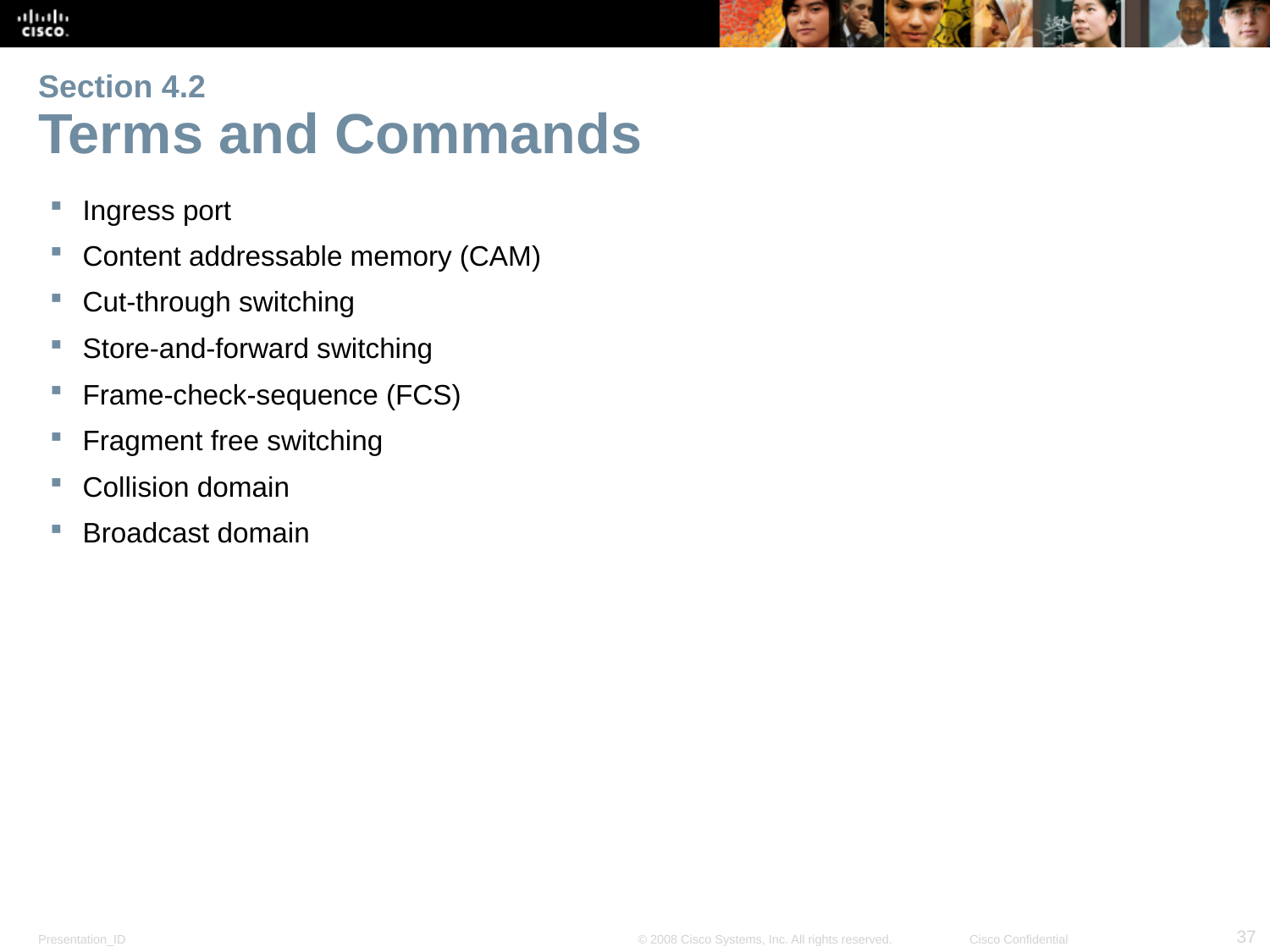

# Section 4.2 Terms and Commands
Ingress port
Content addressable memory (CAM)
Cut-through switching
Store-and-forward switching
Frame-check-sequence (FCS)
Fragment free switching
Collision domain
Broadcast domain